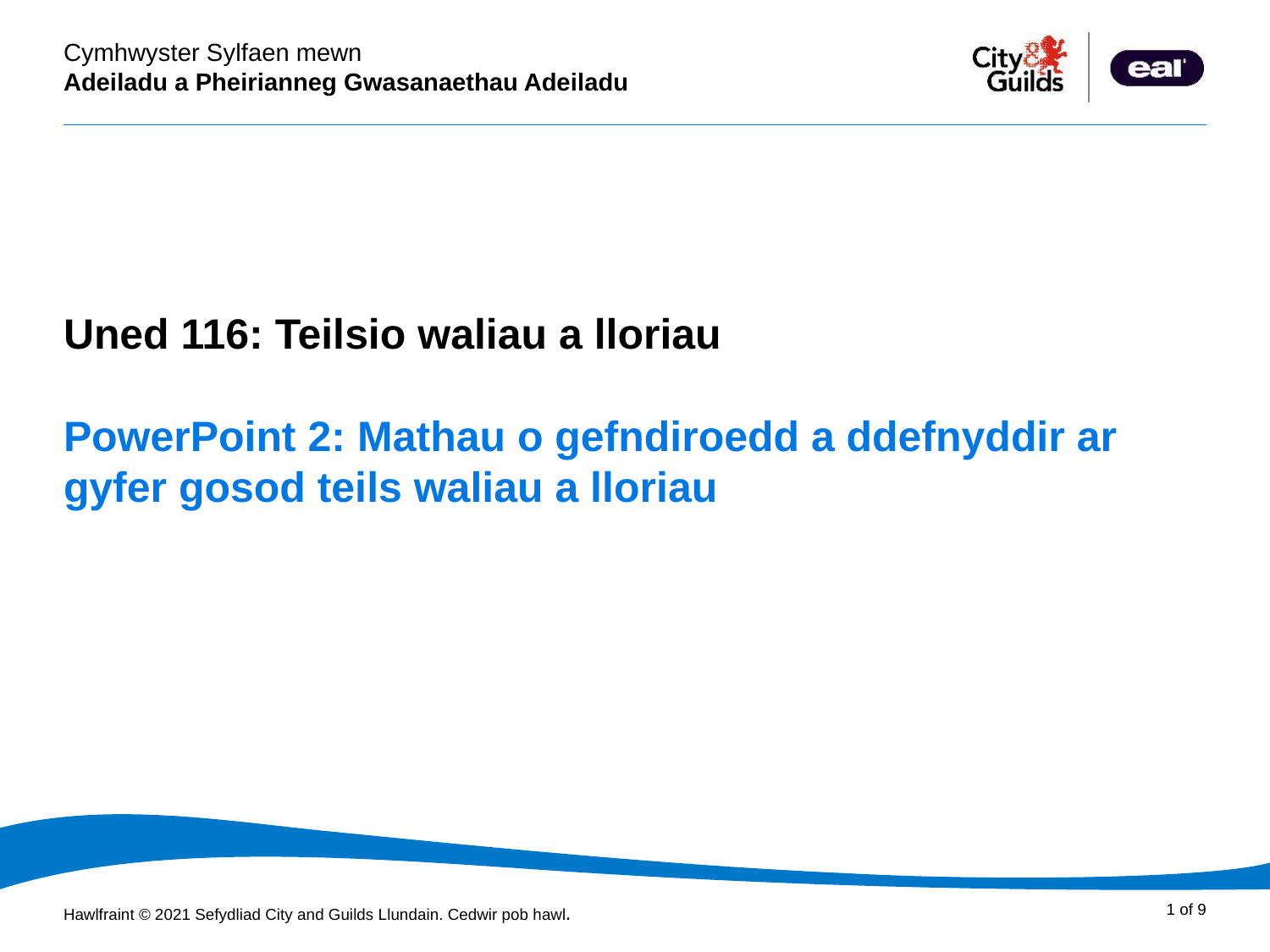

Cyflwyniad PowerPoint
Uned 116: Teilsio waliau a lloriau
# PowerPoint 2: Mathau o gefndiroedd a ddefnyddir ar gyfer gosod teils waliau a lloriau